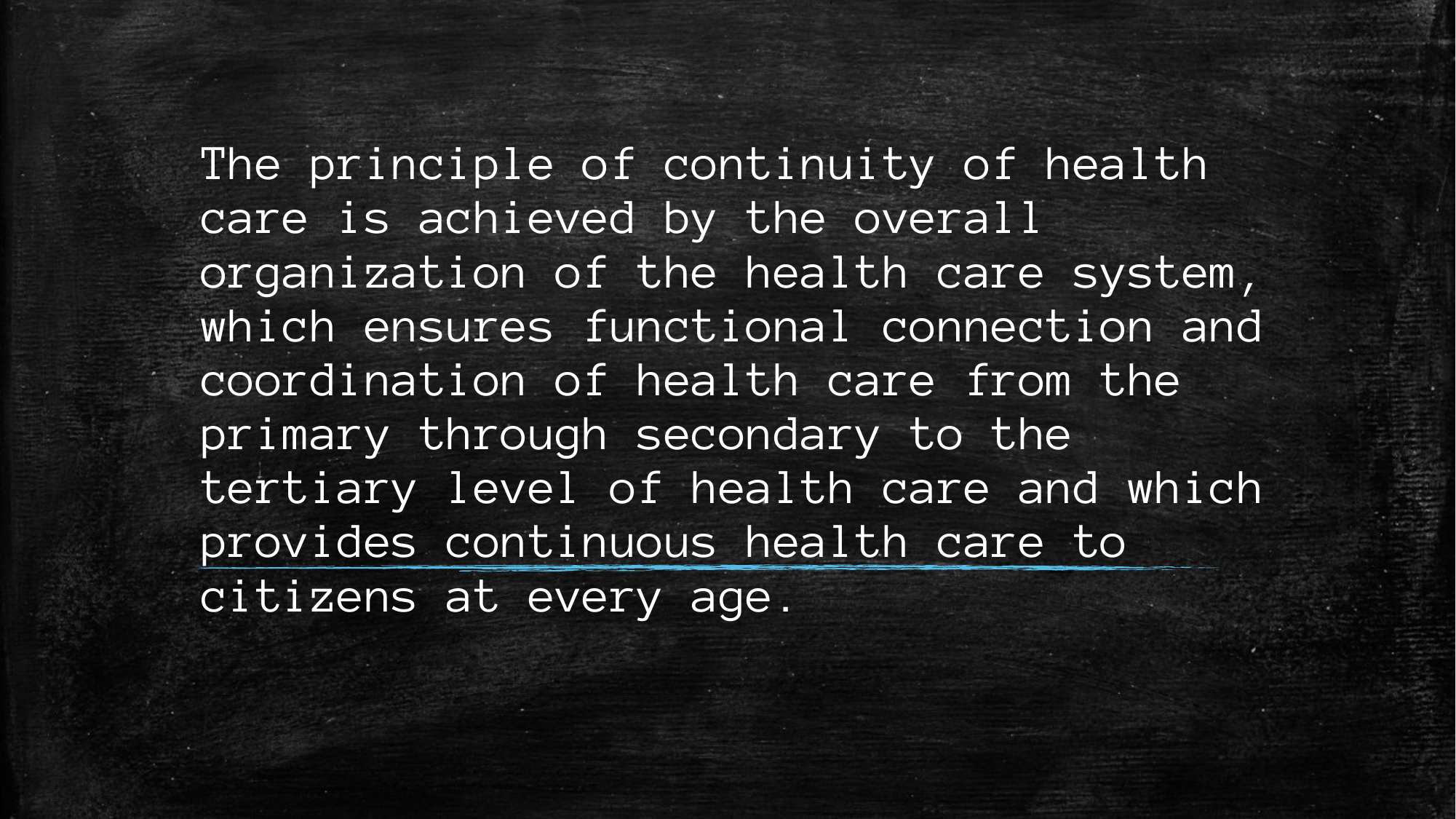

# The principle of continuity of health care is achieved by the overall organization of the health care system, which ensures functional connection and coordination of health care from the primary through secondary to the tertiary level of health care and which provides continuous health care to citizens at every age.